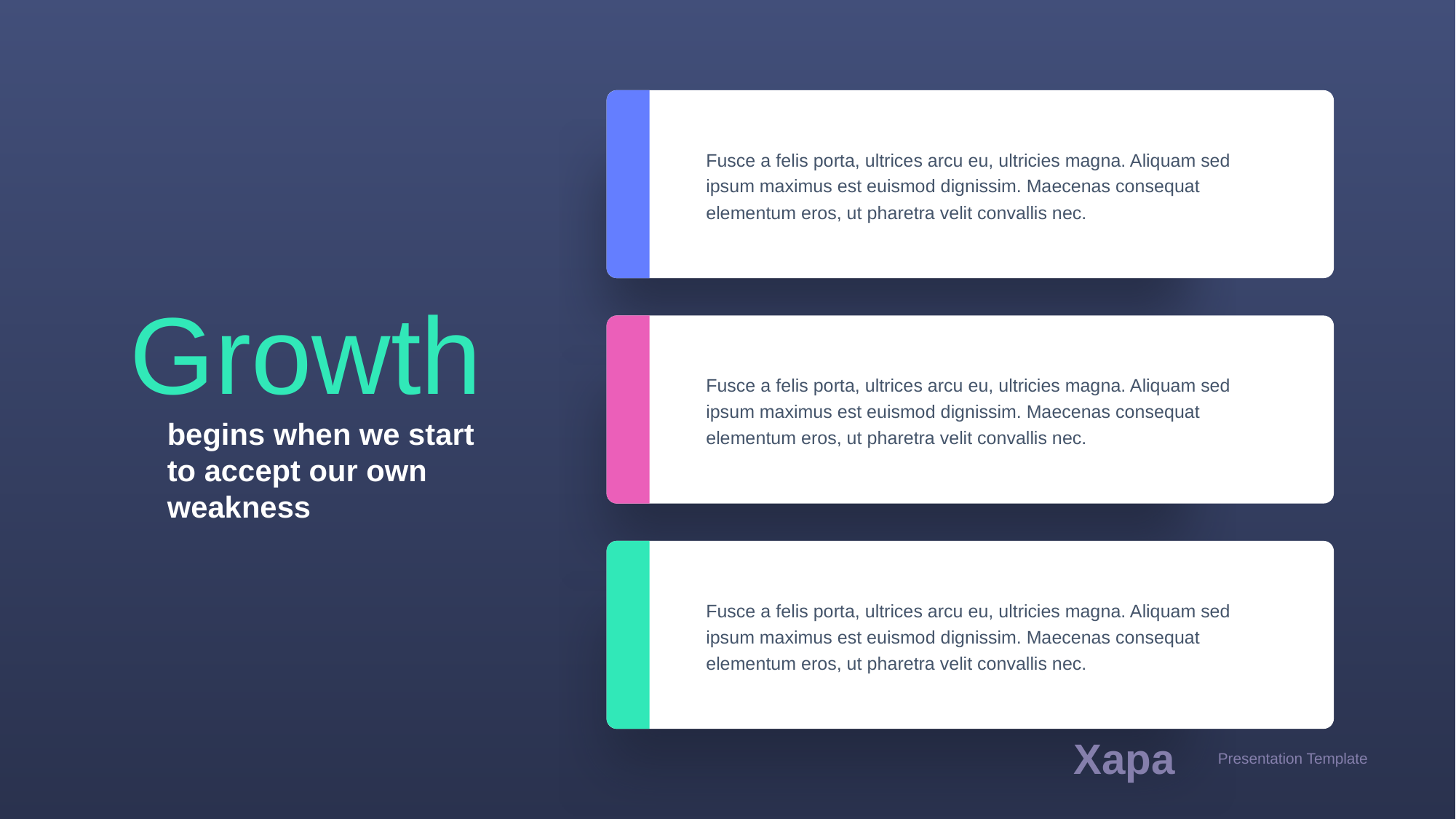

Fusce a felis porta, ultrices arcu eu, ultricies magna. Aliquam sed ipsum maximus est euismod dignissim. Maecenas consequat elementum eros, ut pharetra velit convallis nec.
Growth

Fusce a felis porta, ultrices arcu eu, ultricies magna. Aliquam sed ipsum maximus est euismod dignissim. Maecenas consequat elementum eros, ut pharetra velit convallis nec.
begins when we start to accept our own weakness

Fusce a felis porta, ultrices arcu eu, ultricies magna. Aliquam sed ipsum maximus est euismod dignissim. Maecenas consequat elementum eros, ut pharetra velit convallis nec.
Xapa
Presentation Template